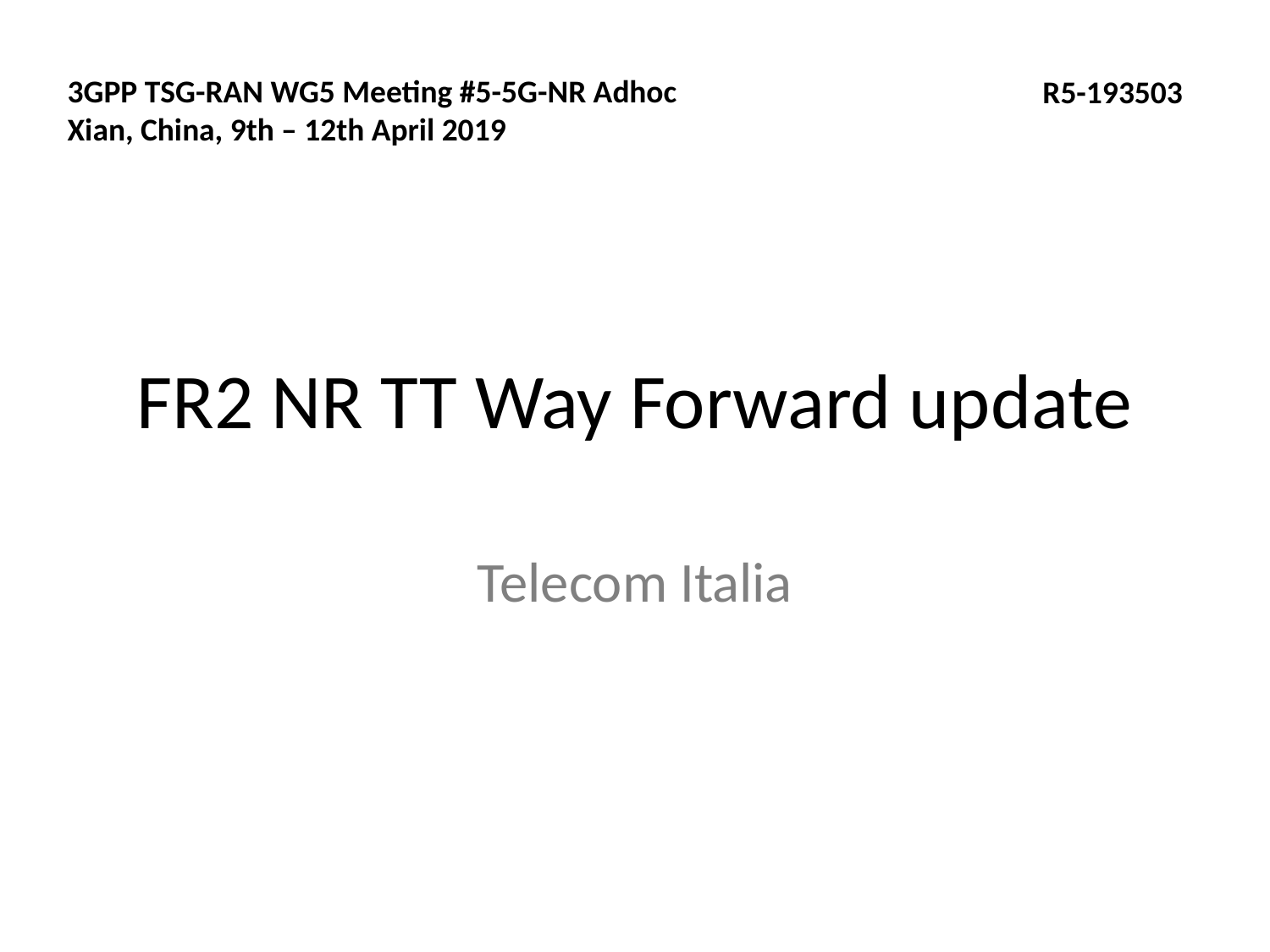

3GPP TSG-RAN WG5 Meeting #5-5G-NR Adhoc
Xian, China, 9th – 12th April 2019

R5-193503
# FR2 NR TT Way Forward update
Telecom Italia